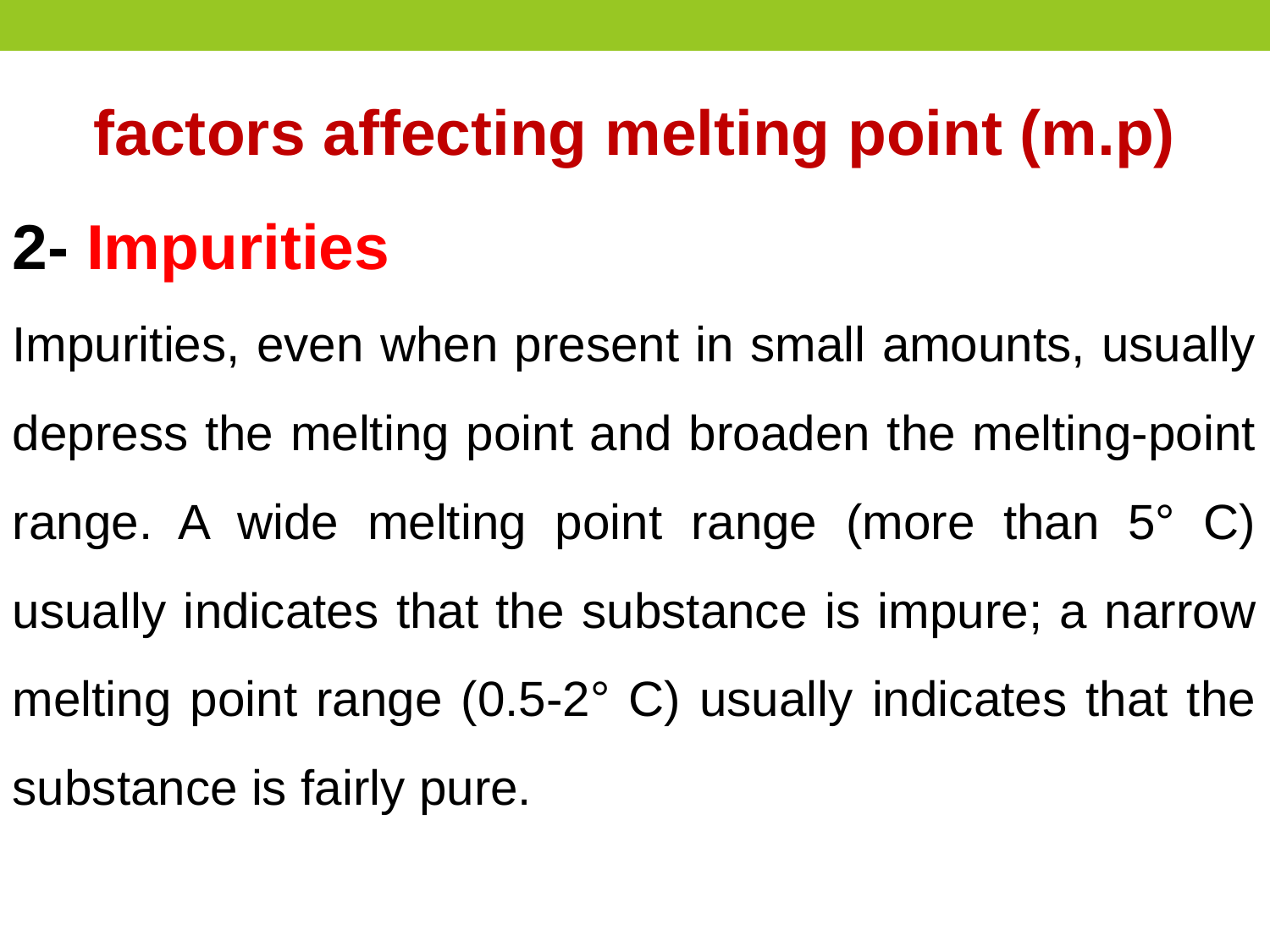

factors affecting melting point (m.p)
2- Impurities
Impurities, even when present in small amounts, usually depress the melting point and broaden the melting-point range. A wide melting point range (more than 5° C) usually indicates that the substance is impure; a narrow melting point range (0.5-2° C) usually indicates that the substance is fairly pure.